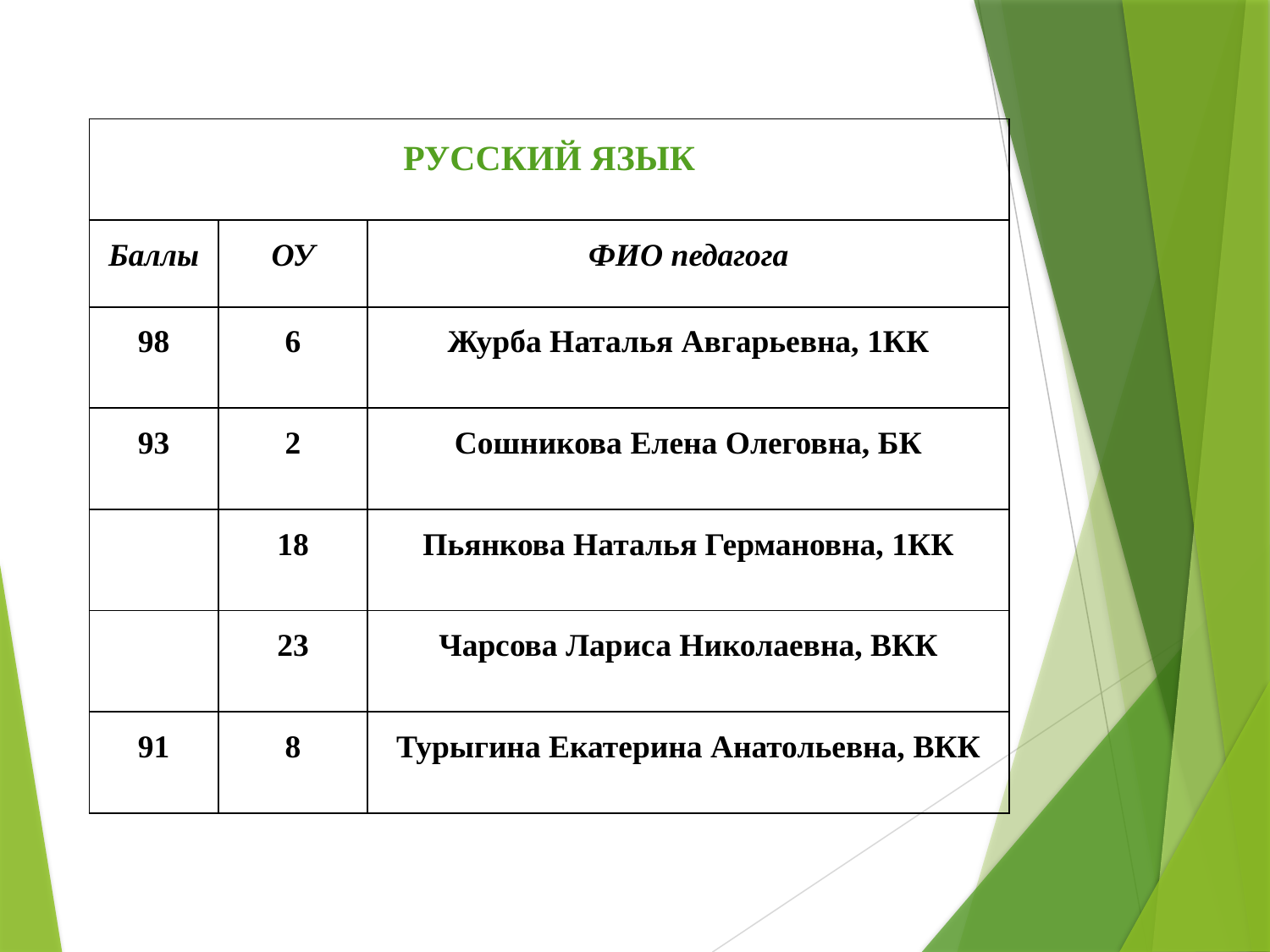

| РУССКИЙ ЯЗЫК |  |  |
| --- | --- | --- |
| Баллы | ОУ | ФИО педагога |
| 98 | 6 | Журба Наталья Авгарьевна, 1КК |
| 93 | 2 | Сошникова Елена Олеговна, БК |
|  | 18 | Пьянкова Наталья Германовна, 1КК |
|  | 23 | Чарсова Лариса Николаевна, ВКК |
| 91 | 8 | Турыгина Екатерина Анатольевна, ВКК |